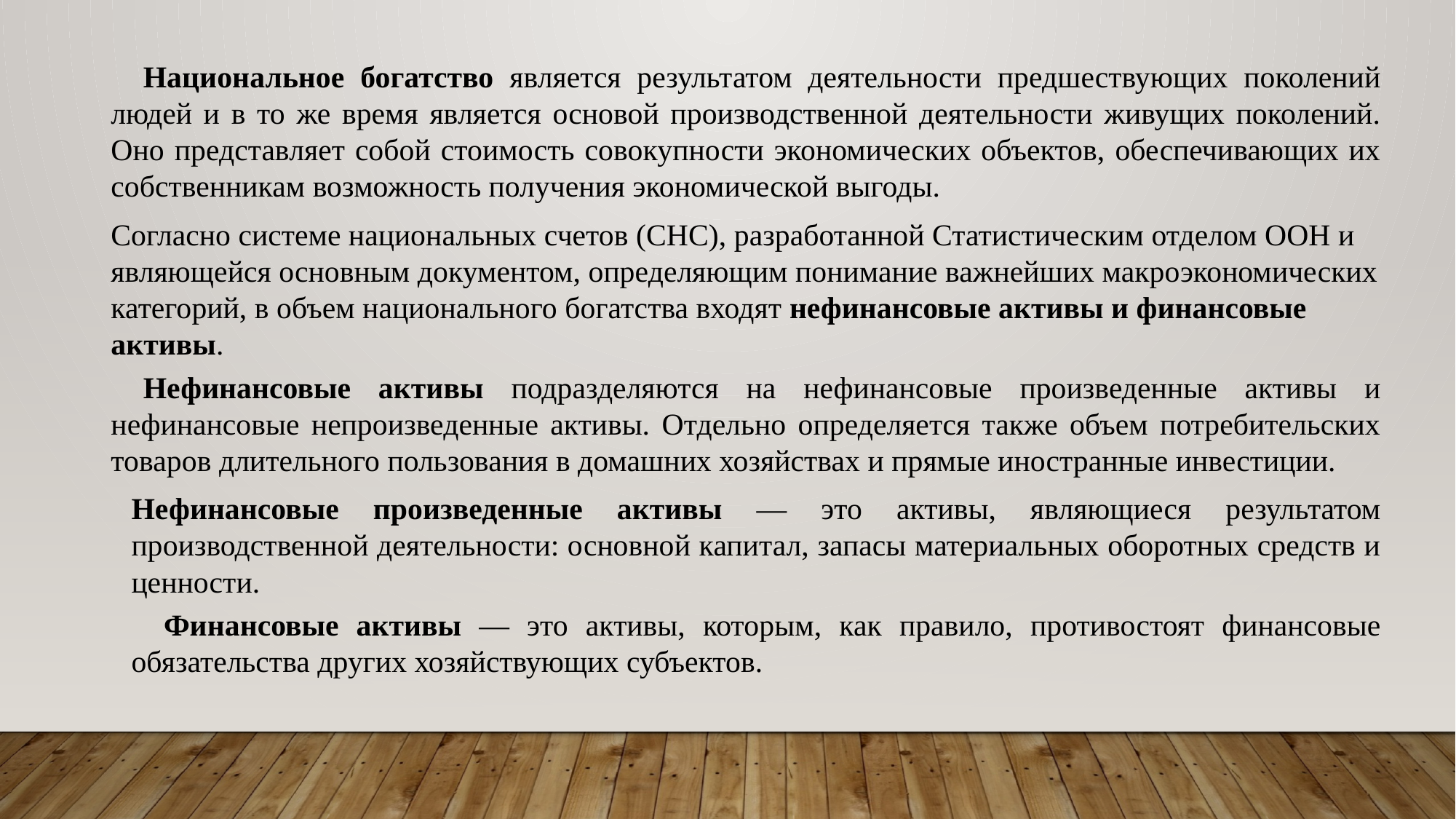

Национальное богатство является результатом деятельности предшествующих поколений людей и в то же время является основой производственной деятельности живущих поколений. Оно представляет собой стоимость совокупности экономических объектов, обеспечивающих их собственникам возможность получения экономической выгоды.
Согласно системе национальных счетов (СНС), разработанной Статистическим отделом ООН и являющейся основным документом, определяющим понимание важнейших макроэкономических категорий, в объем национального богатства входят нефинансовые активы и финансовые активы.
Нефинансовые активы подразделяются на нефинансовые произведенные активы и нефинансовые непроизведенные активы. Отдельно определяется также объем потребительских товаров длительного пользования в домашних хозяйствах и прямые иностранные инвестиции.
Нефинансовые произведенные активы — это активы, являющиеся результатом производственной деятельности: основной капитал, запасы материальных оборотных средств и ценности.
Финансовые активы — это активы, которым, как правило, противостоят финансовые обязательства других хозяйствующих субъектов.